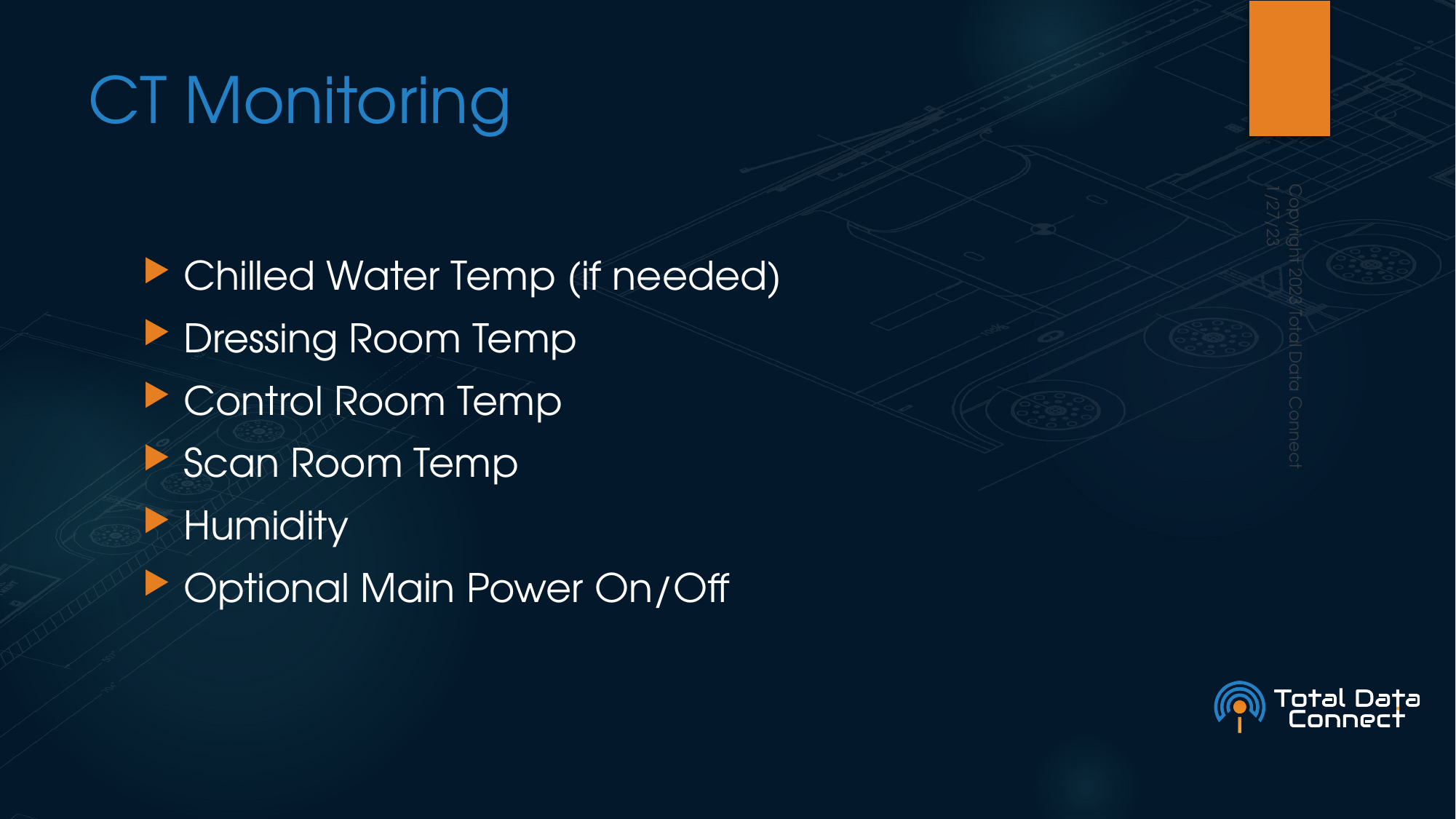

# CT Monitoring
1/27/23
Chilled Water Temp (if needed)
Dressing Room Temp
Control Room Temp
Scan Room Temp
Humidity
Optional Main Power On/Off
Copyright 2023 Total Data Connect